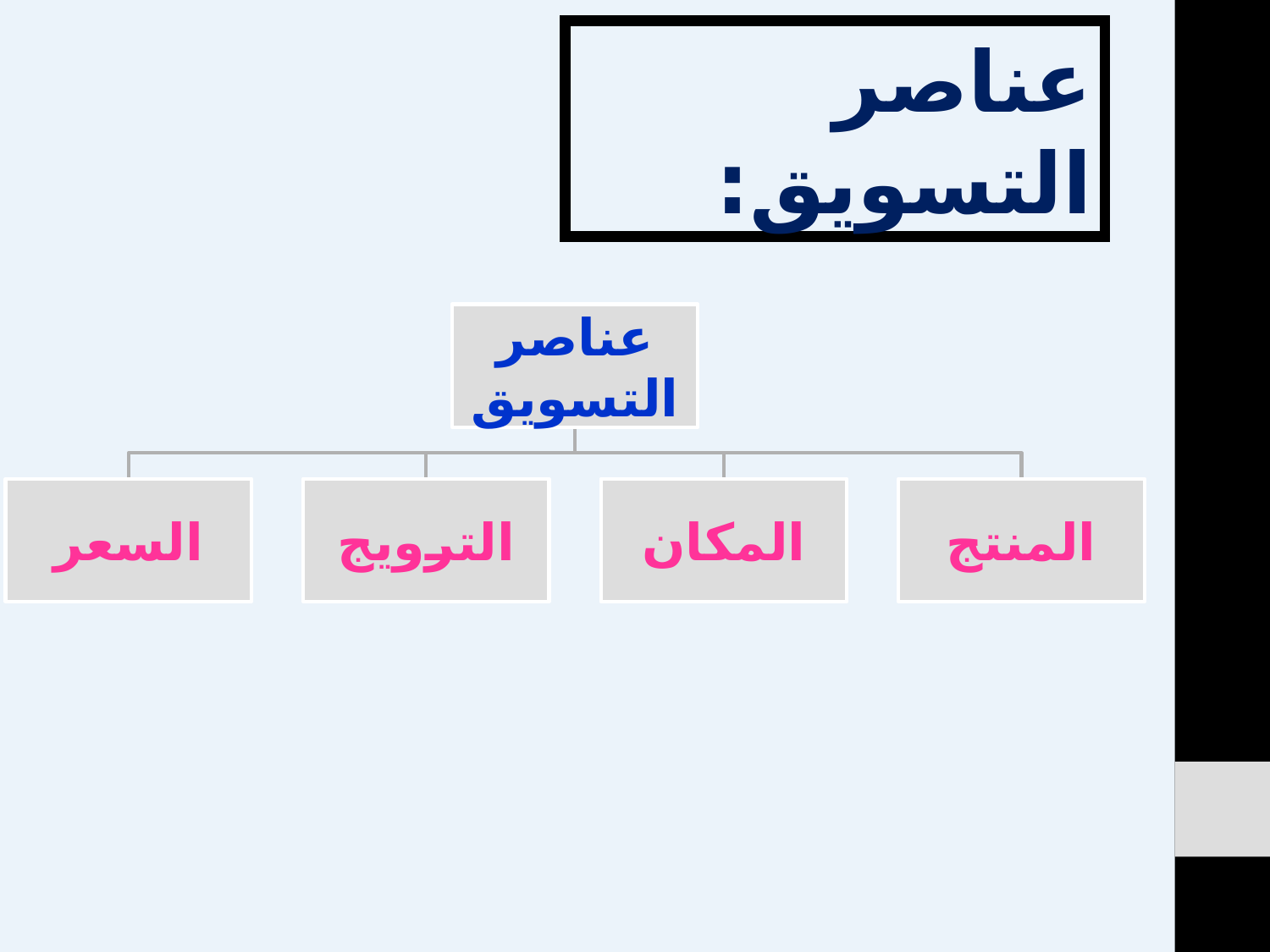

عناصر التسويق:
عناصر التسويق
السعر
الترويج
المكان
المنتج